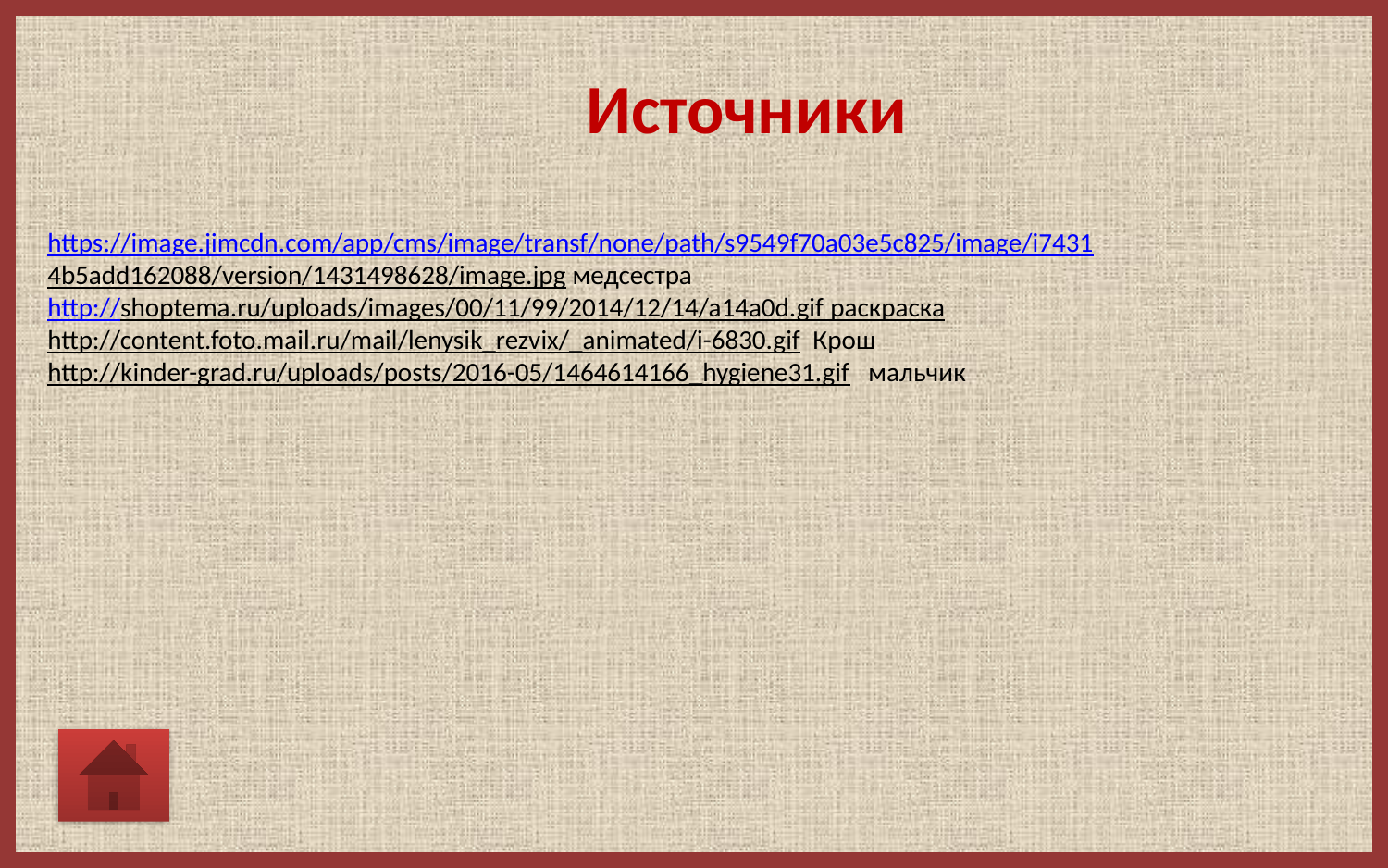

Источники

https://image.jimcdn.com/app/cms/image/transf/none/path/s9549f70a03e5c825/image/i7431
4b5add162088/version/1431498628/image.jpg медсестра
http://shoptema.ru/uploads/images/00/11/99/2014/12/14/a14a0d.gif раскраска
http://content.foto.mail.ru/mail/lenysik_rezvix/_animated/i-6830.gif  Крош
http://kinder-grad.ru/uploads/posts/2016-05/1464614166_hygiene31.gif   мальчик